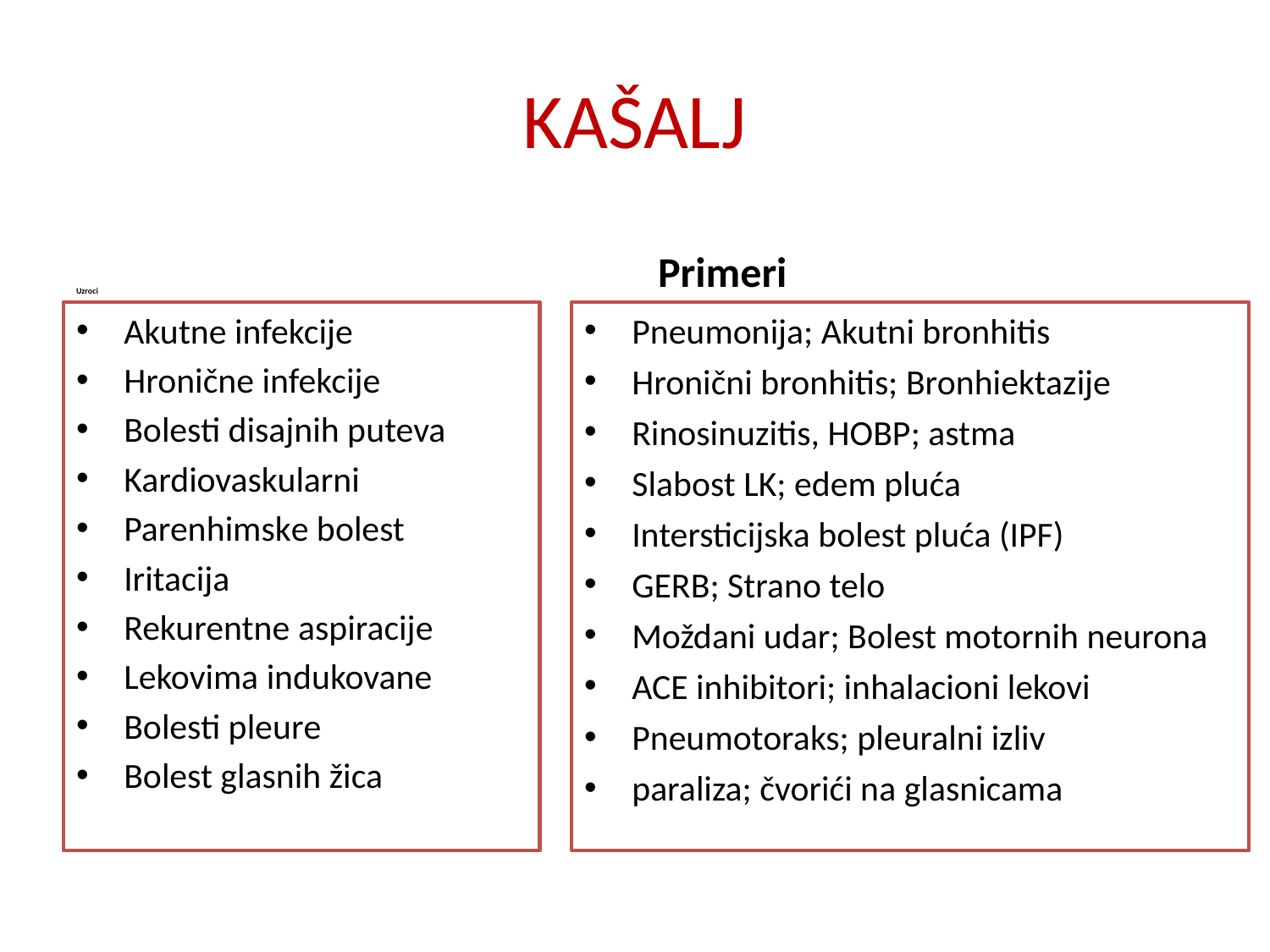

# KAŠALJ

Uzroci
Primeri
Akutne infekcije
Hronične infekcije
Bolesti disajnih puteva
Kardiovaskularni
Parenhimske bolest
Iritacija
Rekurentne aspiracije
Lekovima indukovane
Bolesti pleure
Bolest glasnih žica
Pneumonija; Akutni bronhitis
Hronični bronhitis; Bronhiektazije
Rinosinuzitis, HOBP; astma
Slabost LK; edem pluća
Intersticijska bolest pluća (IPF)
GERB; Strano telo
Moždani udar; Bolest motornih neurona
ACE inhibitori; inhalacioni lekovi
Pneumotoraks; pleuralni izliv
paraliza; čvorići na glasnicama